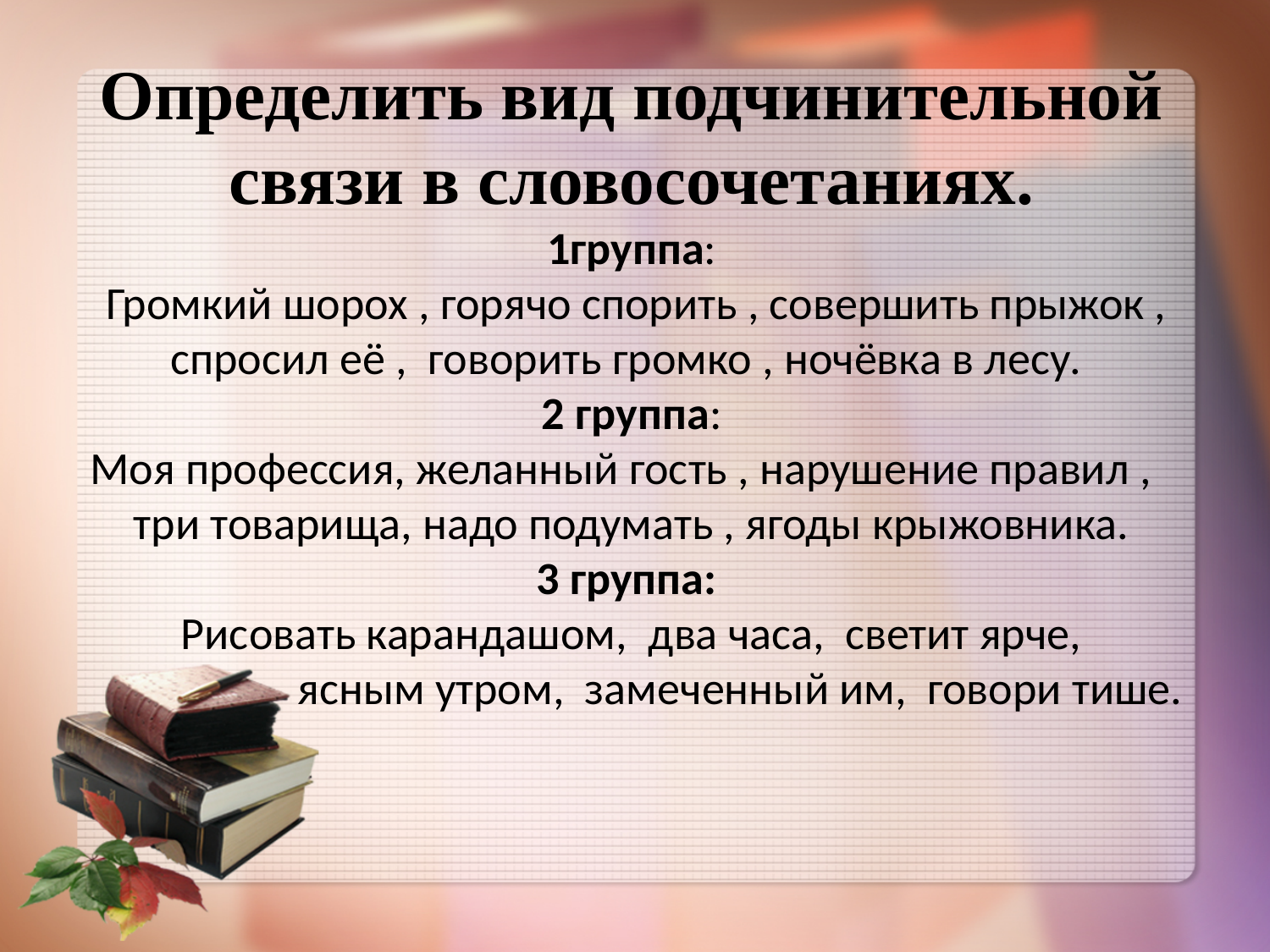

Определить вид подчинительной связи в словосочетаниях.
1группа:
 Громкий шорох , горячо спорить , совершить прыжок , спросил её ,  говорить громко , ночёвка в лесу.
 2 группа:
Моя профессия, желанный гость , нарушение правил ,
три товарища, надо подумать , ягоды крыжовника.
3 группа:
Рисовать карандашом,  два часа,  светит ярче,
                     ясным утром,  замеченный им,  говори тише.